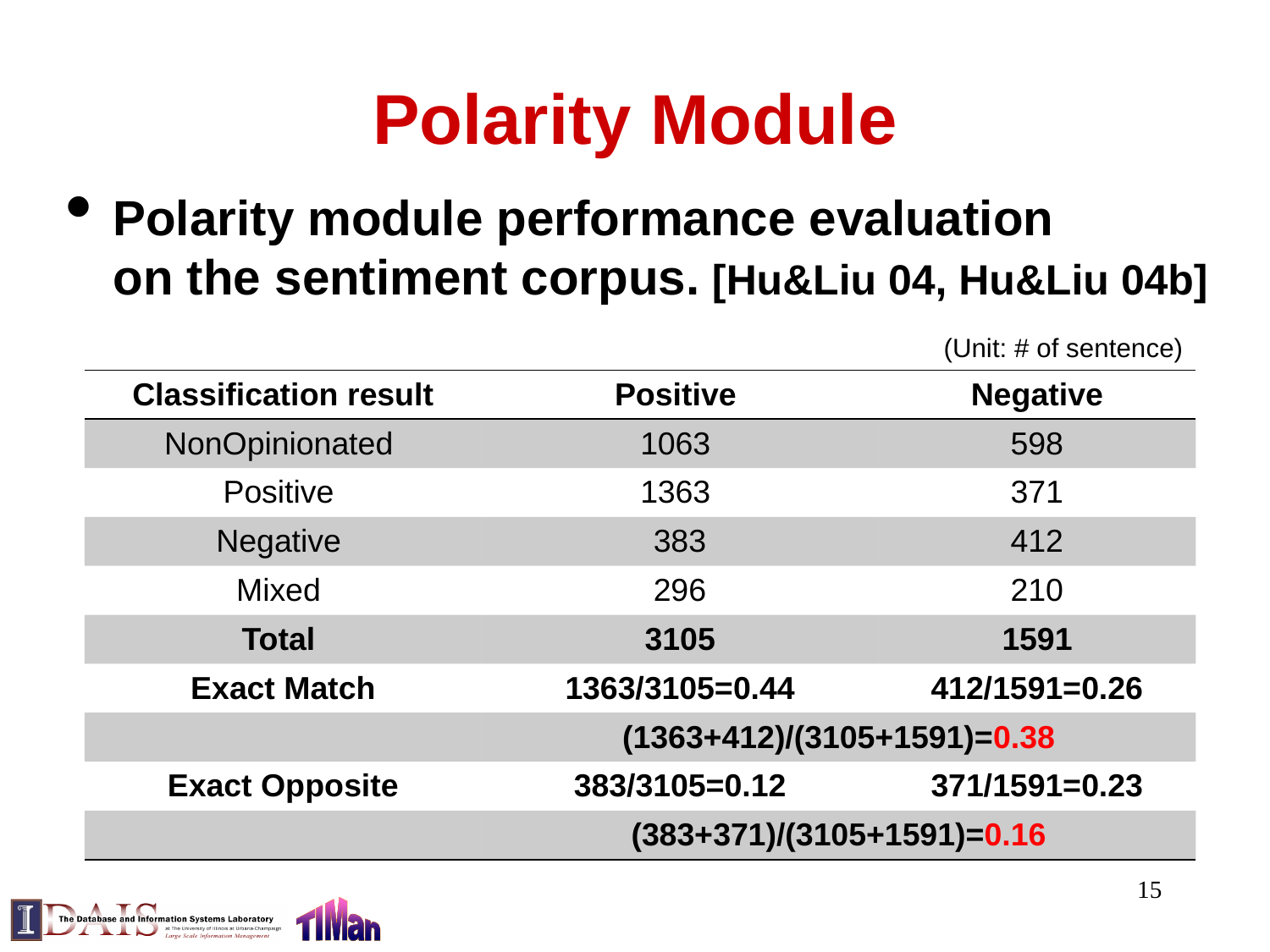

Polarity Module
Polarity module performance evaluation
on the sentiment corpus. [Hu&Liu 04, Hu&Liu 04b]

(Unit: # of sentence)
| Classification result | Positive | Negative |
| --- | --- | --- |
| NonOpinionated | 1063 | 598 |
| Positive | 1363 | 371 |
| Negative | 383 | 412 |
| Mixed | 296 | 210 |
| Total | 3105 | 1591 |
| Exact Match | 1363/3105=0.44 | 412/1591=0.26 |
|  | (1363+412)/(3105+1591)=0.38 |  |
| Exact Opposite | 383/3105=0.12 | 371/1591=0.23 |
|  | (383+371)/(3105+1591)=0.16 |  |
15